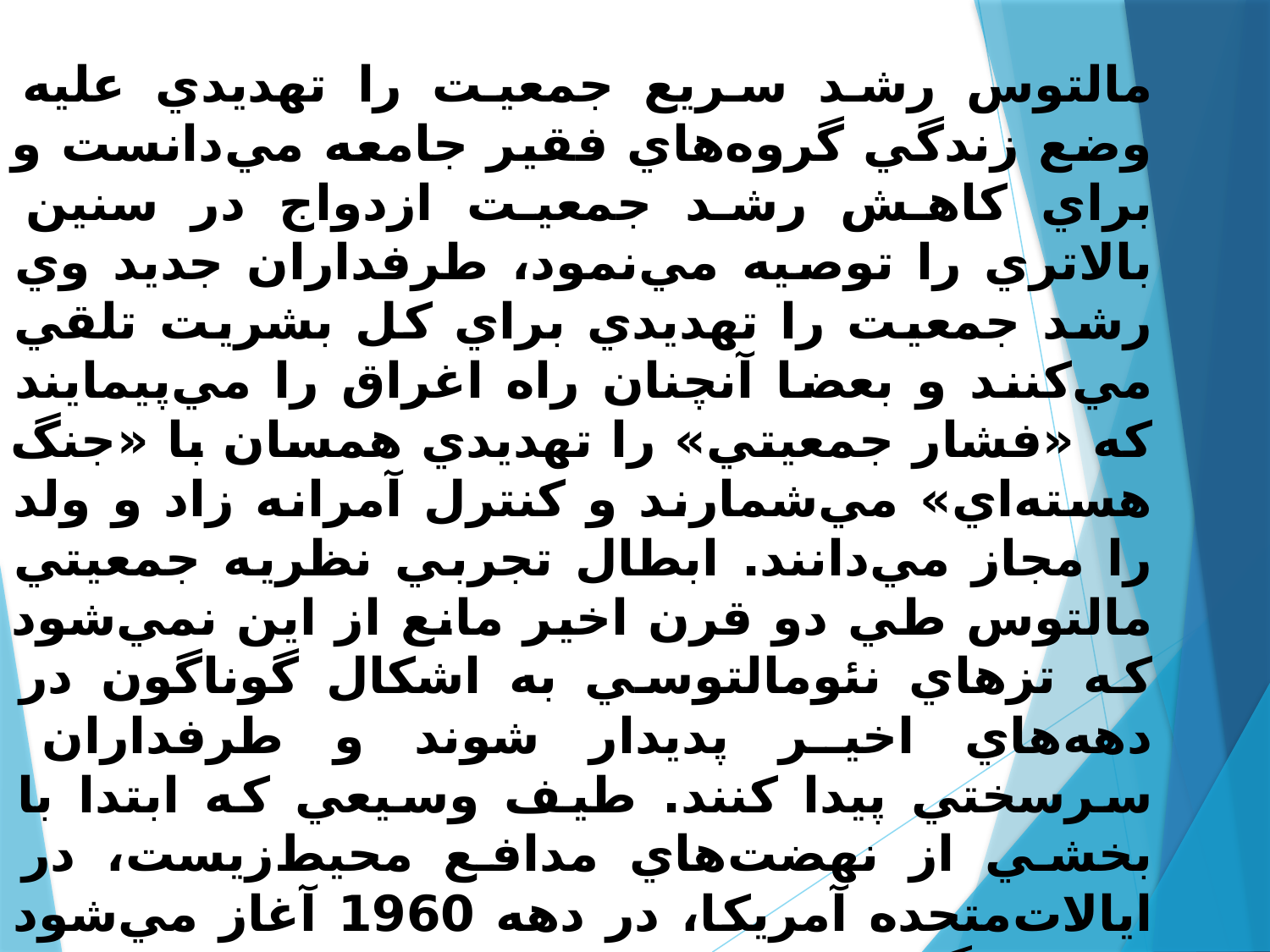

مالتوس رشد سريع جمعيت را تهديدي عليه وضع زندگي گروه‌هاي فقير جامعه مي‌دانست و براي كاهش رشد جمعيت ازدواج در سنين بالاتري را توصيه مي‌نمود، طرفداران جديد وي رشد جمعيت را تهديدي براي كل بشريت تلقي مي‌كنند و بعضا آنچنان راه اغراق را مي‌پيمايند كه «فشار جمعيتي» را تهديدي همسان با «جنگ هسته‌اي» مي‌شمارند و كنترل آمرانه زاد و ولد را مجاز مي‌دانند. ابطال تجربي نظريه جمعيتي مالتوس طي دو قرن اخير مانع از اين نمي‌شود كه تزهاي نئومالتوسي به اشكال گوناگون در دهه‌هاي اخير پديدار شوند و طرفداران سرسختي پيدا كنند. طيف وسيعي كه ابتدا با بخشي از نهضت‌هاي مدافع محيط‌زيست، در ايالات‌متحده آمريكا، در دهه 1960 آغاز مي‌شود و در برگيرنده طرفداران توقف رشد اقتصادي (كلوب رم) و حاميان نرخ رشد جمعيتي صفر در محافل دانشگاهي و بين‌المللي (سازمان ملل) است، همگي متاثر از نظريه مالتوسي‌اند. اوايل دهه 1970 شاهد اوج‌گيري نظريات ضدجمعيتي به صورت افراطي است.